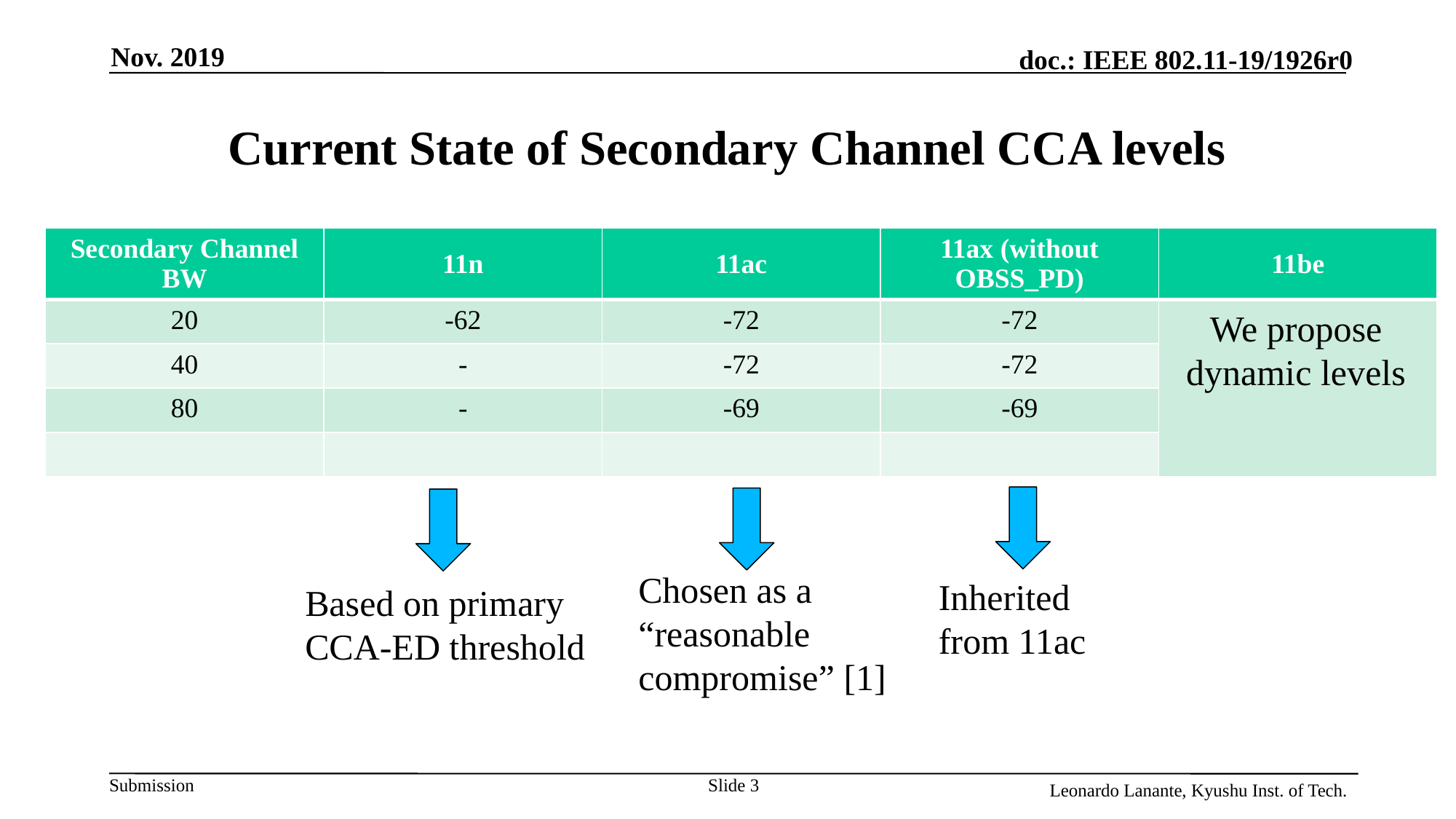

Nov. 2019
# Current State of Secondary Channel CCA levels
| Secondary Channel BW | 11n | 11ac | 11ax (without OBSS\_PD) | 11be |
| --- | --- | --- | --- | --- |
| 20 | -62 | -72 | -72 |  |
| 40 | - | -72 | -72 |  |
| 80 | - | -69 | -69 |  |
|  |  |  |  |  |
We propose
dynamic levels

Chosen as a “reasonable compromise” [1]
Inherited from 11ac
Based on primary CCA-ED threshold
Slide 3
Leonardo Lanante, Kyushu Inst. of Tech.